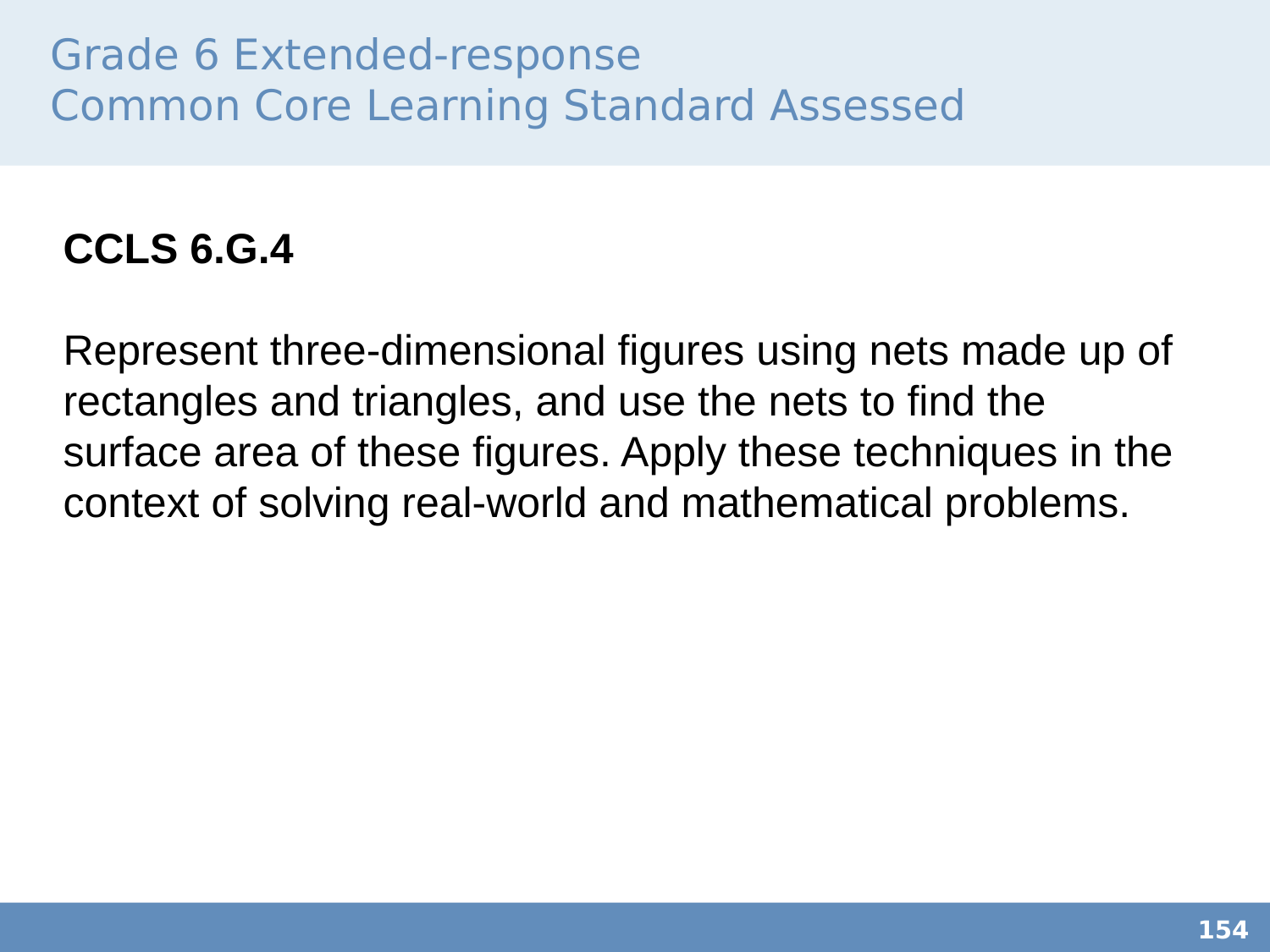

# Grade 6 Extended-response Common Core Learning Standard Assessed
CCLS 6.G.4

Represent three-dimensional figures using nets made up of rectangles and triangles, and use the nets to find the surface area of these figures. Apply these techniques in the context of solving real-world and mathematical problems.
154